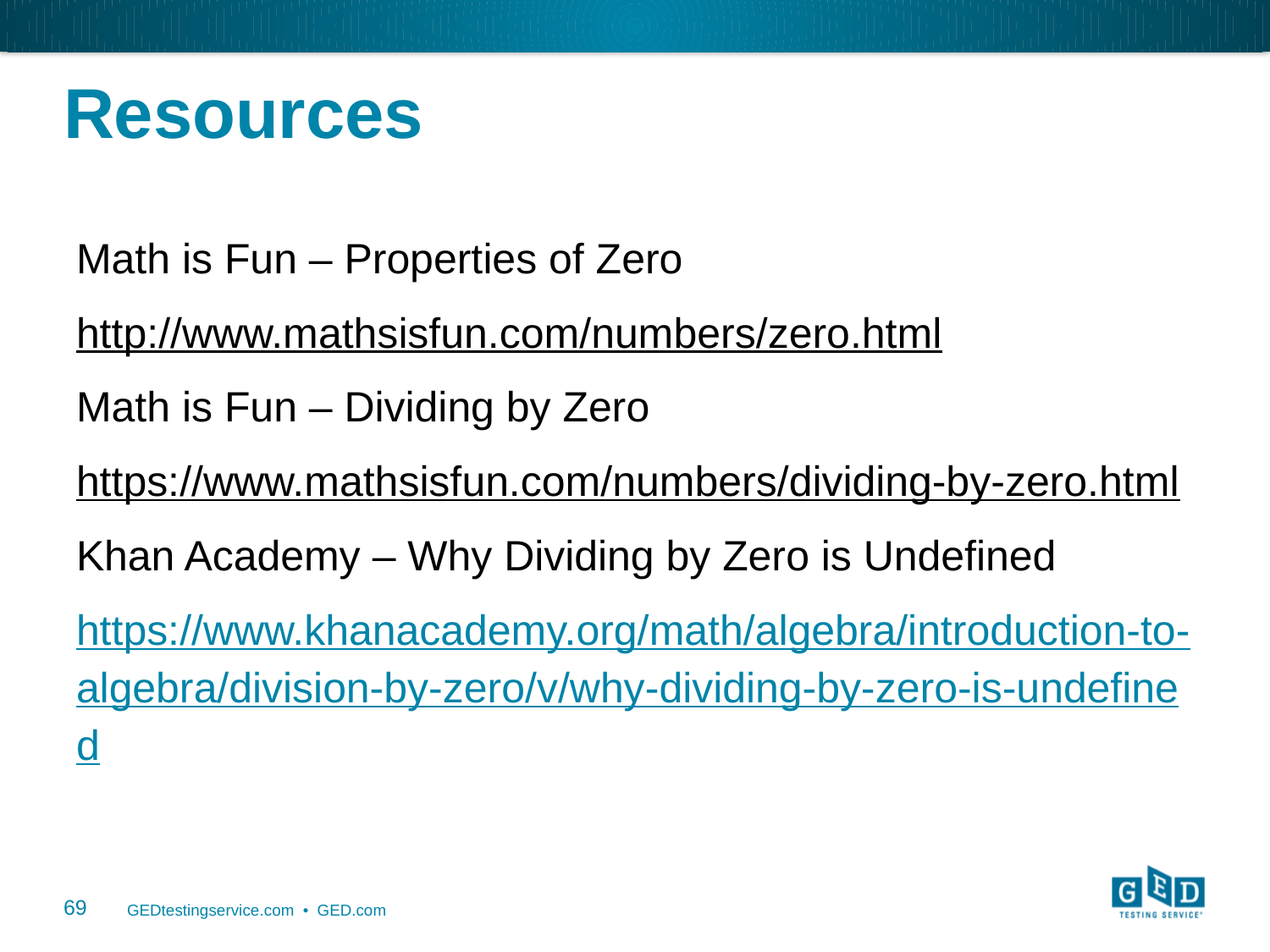

# Resources
Math is Fun – Properties of Zero
http://www.mathsisfun.com/numbers/zero.html
Math is Fun – Dividing by Zero
https://www.mathsisfun.com/numbers/dividing-by-zero.html
Khan Academy – Why Dividing by Zero is Undefined
https://www.khanacademy.org/math/algebra/introduction-to-algebra/division-by-zero/v/why-dividing-by-zero-is-undefined

69